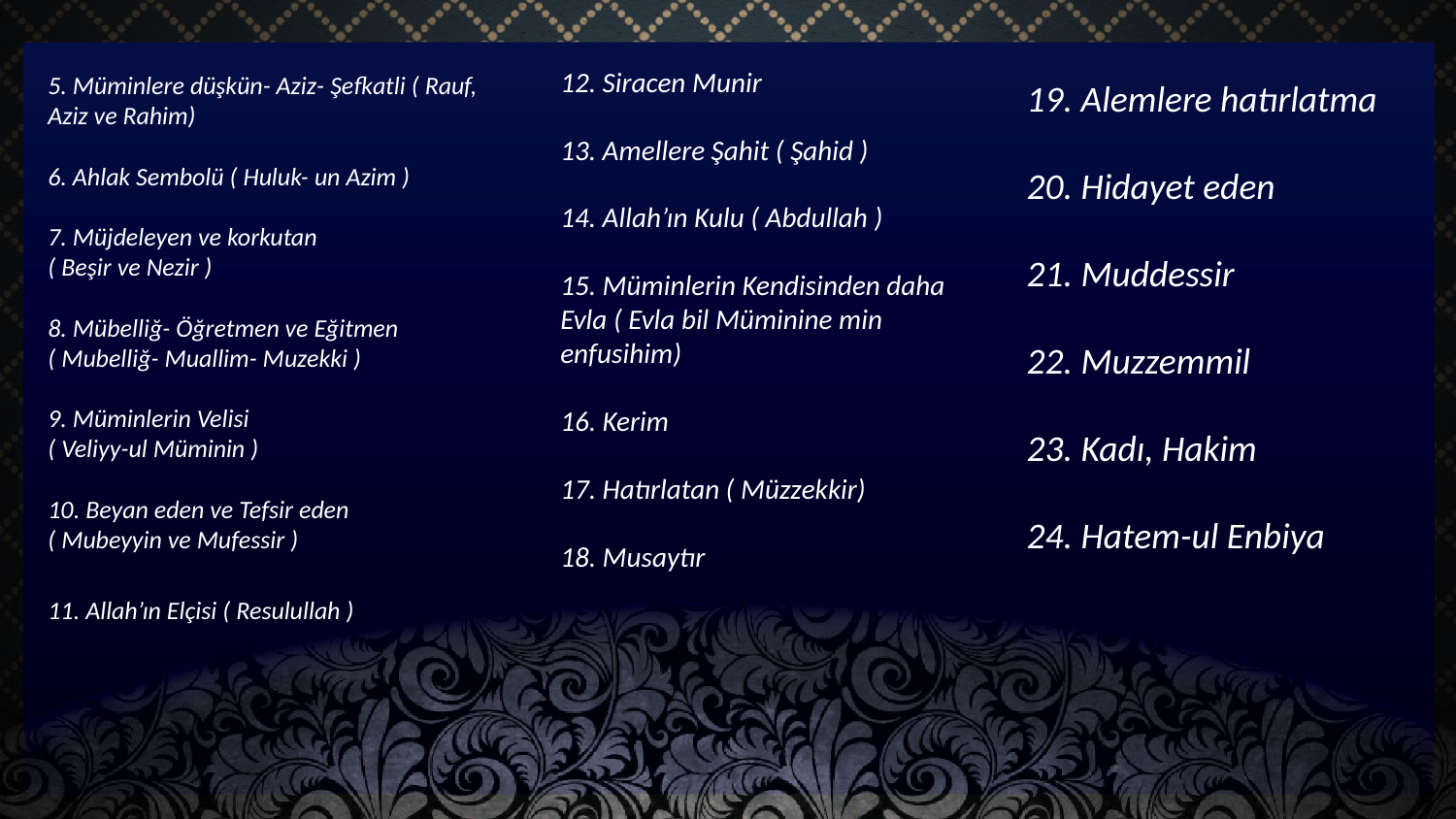

12. Siracen Munir

13. Amellere Şahit ( Şahid ) 
14. Allah’ın Kulu ( Abdullah ) 
15. Müminlerin Kendisinden daha Evla ( Evla bil Müminine min enfusihim) 
16. Kerim
17. Hatırlatan ( Müzzekkir) 
18. Musaytır
	5. Müminlere düşkün- Aziz- Şefkatli ( Rauf, Aziz ve Rahim)
6. Ahlak Sembolü ( Huluk- un Azim )
7. Müjdeleyen ve korkutan
( Beşir ve Nezir )
8. Mübelliğ- Öğretmen ve Eğitmen
( Mubelliğ- Muallim- Muzekki )
9. Müminlerin Velisi
( Veliyy-ul Müminin )
10. Beyan eden ve Tefsir eden
( Mubeyyin ve Mufessir )

	11. Allah’ın Elçisi ( Resulullah )
19. Alemlere hatırlatma
20. Hidayet eden
21. Muddessir
22. Muzzemmil
23. Kadı, Hakim
24. Hatem-ul Enbiya